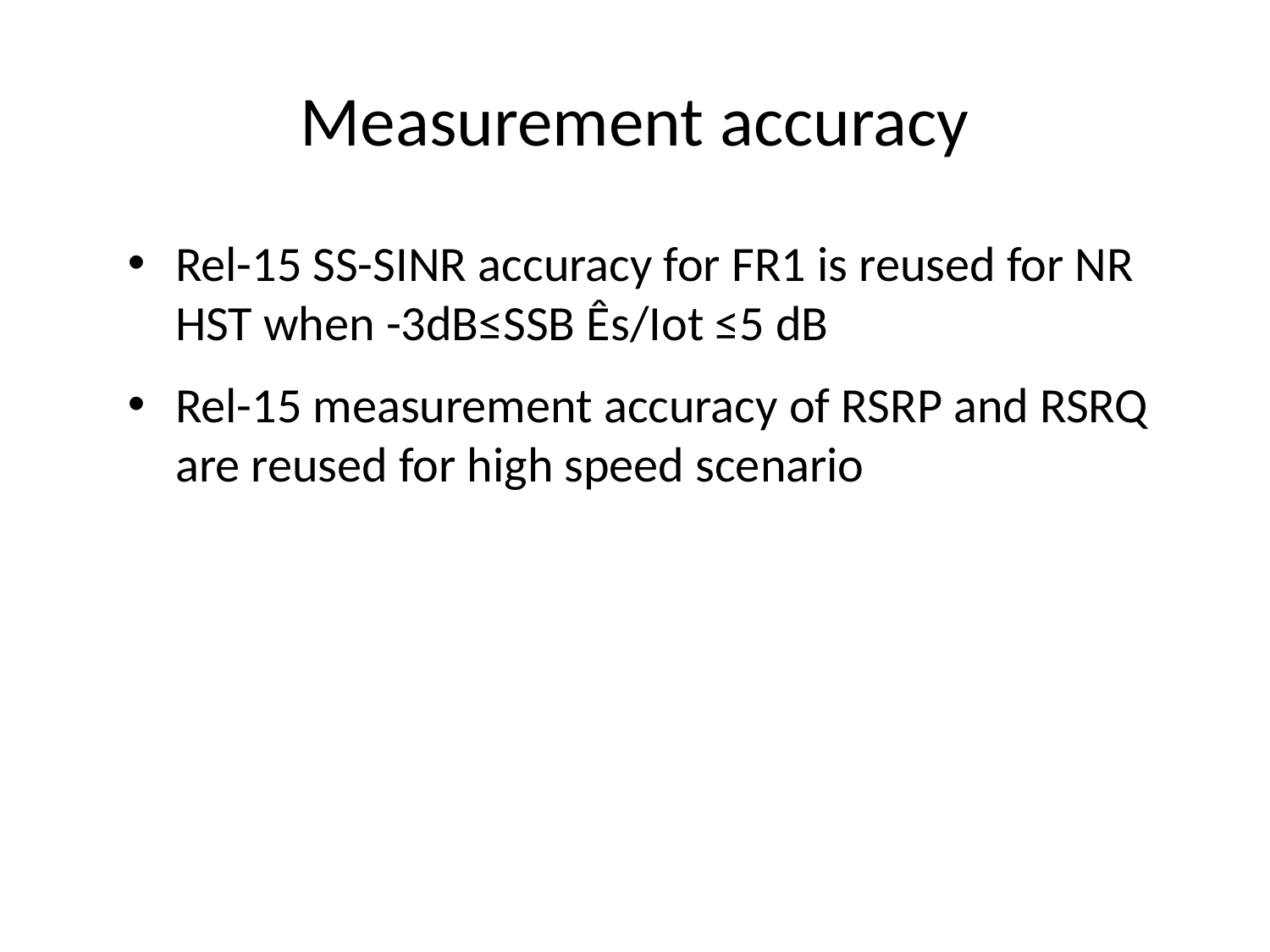

# Measurement accuracy
Rel-15 SS-SINR accuracy for FR1 is reused for NR HST when -3dB≤SSB Ês/Iot ≤5 dB
Rel-15 measurement accuracy of RSRP and RSRQ are reused for high speed scenario